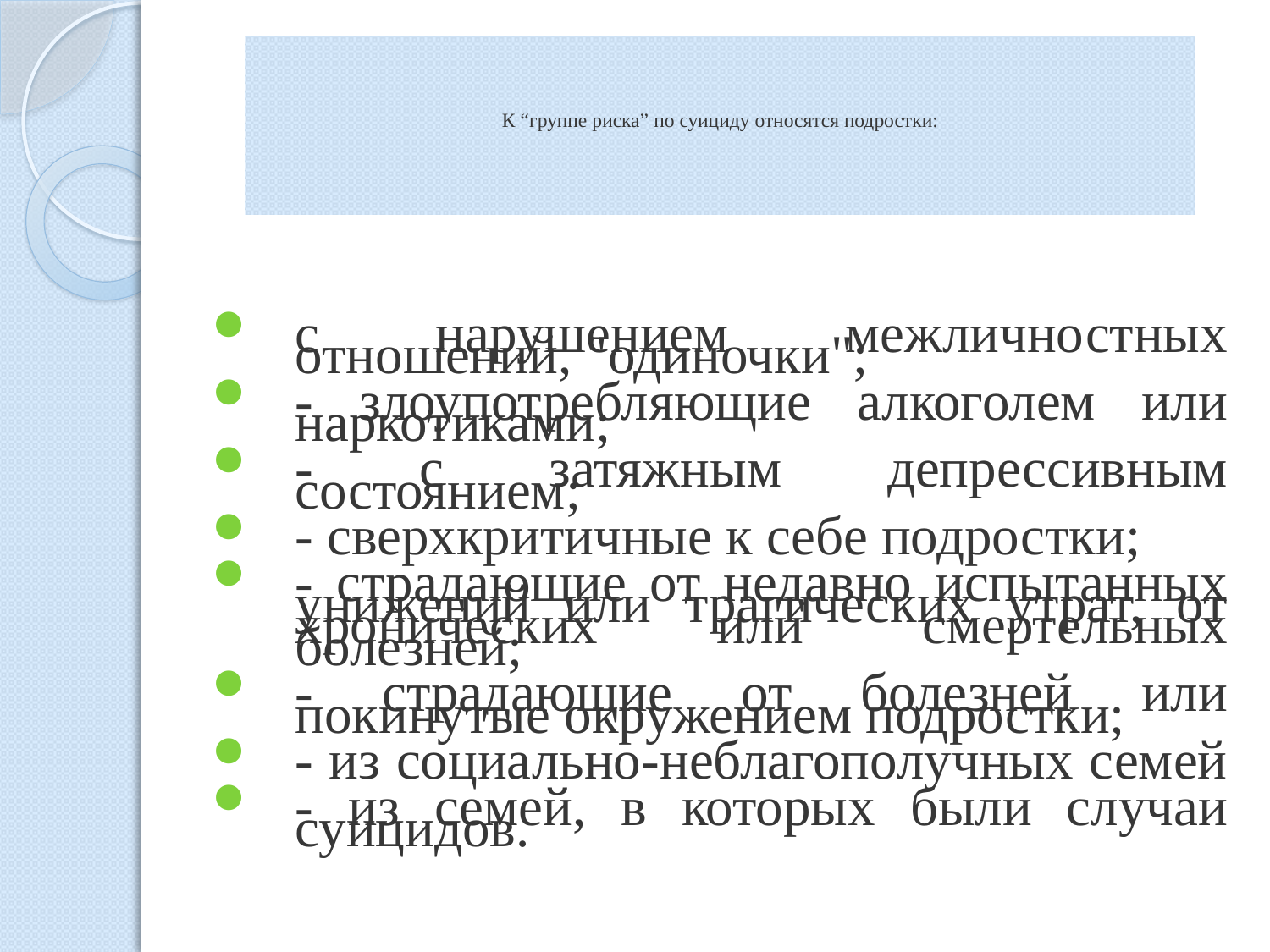

# К “группе риска” по суициду относятся подростки:

с нарушением межличностных отношений, "одиночки";
- злоупотребляющие алкоголем или наркотиками;
- с затяжным депрессивным состоянием;
- сверхкритичные к себе подростки;
- страдающие от недавно испытанных унижений или трагических утрат, от хронических или смертельных болезней;
- страдающие от болезней или покинутые окружением подростки;
- из социально-неблагополучных семей
- из семей, в которых были случаи суицидов.